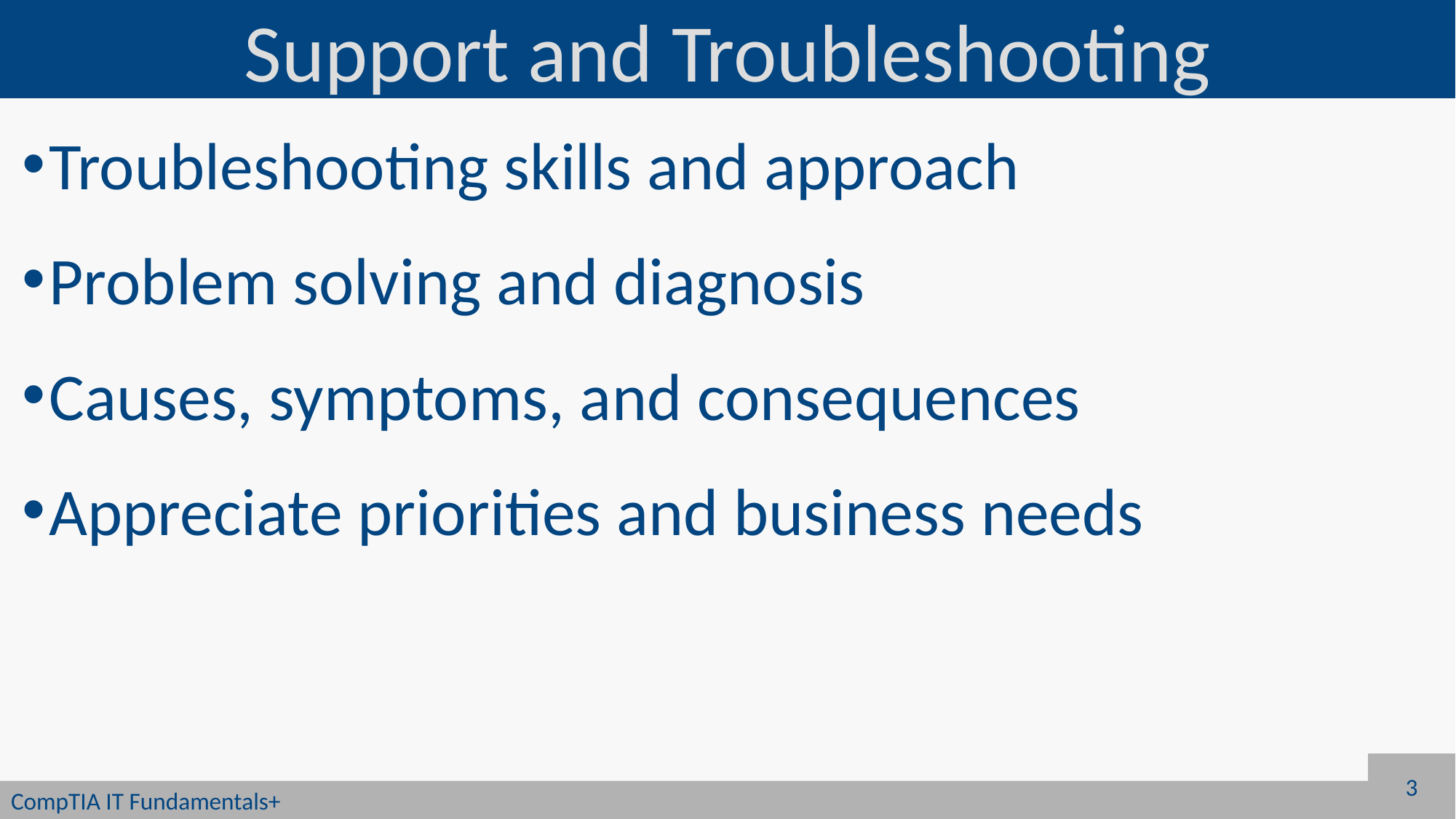

# Support and Troubleshooting
Troubleshooting skills and approach
Problem solving and diagnosis
Causes, symptoms, and consequences
Appreciate priorities and business needs
3
CompTIA IT Fundamentals+